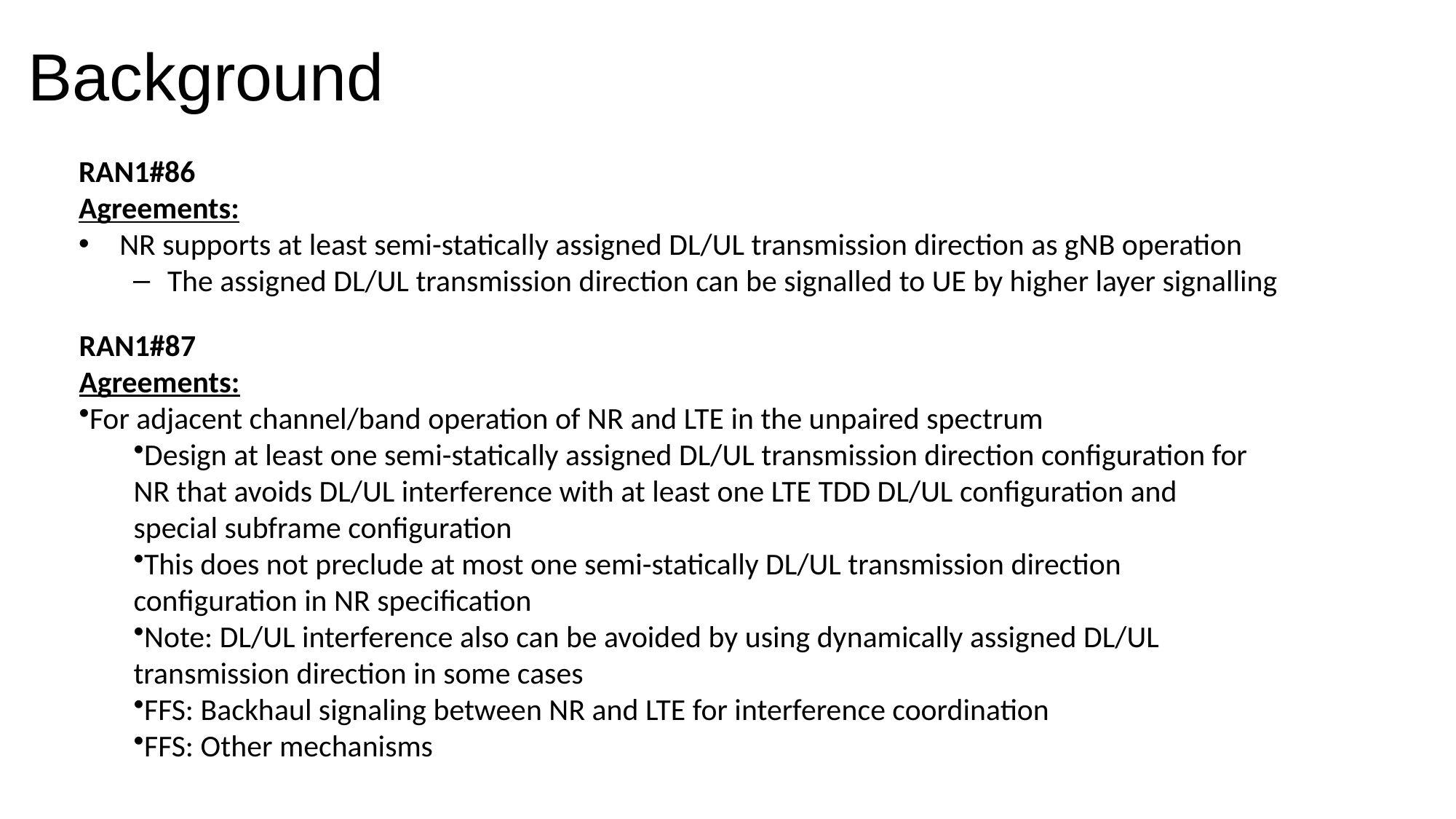

# Background
RAN1#86
Agreements:
NR supports at least semi-statically assigned DL/UL transmission direction as gNB operation
The assigned DL/UL transmission direction can be signalled to UE by higher layer signalling
RAN1#87
Agreements:
For adjacent channel/band operation of NR and LTE in the unpaired spectrum
Design at least one semi-statically assigned DL/UL transmission direction configuration for NR that avoids DL/UL interference with at least one LTE TDD DL/UL configuration and special subframe configuration
This does not preclude at most one semi-statically DL/UL transmission direction configuration in NR specification
Note: DL/UL interference also can be avoided by using dynamically assigned DL/UL transmission direction in some cases
FFS: Backhaul signaling between NR and LTE for interference coordination
FFS: Other mechanisms